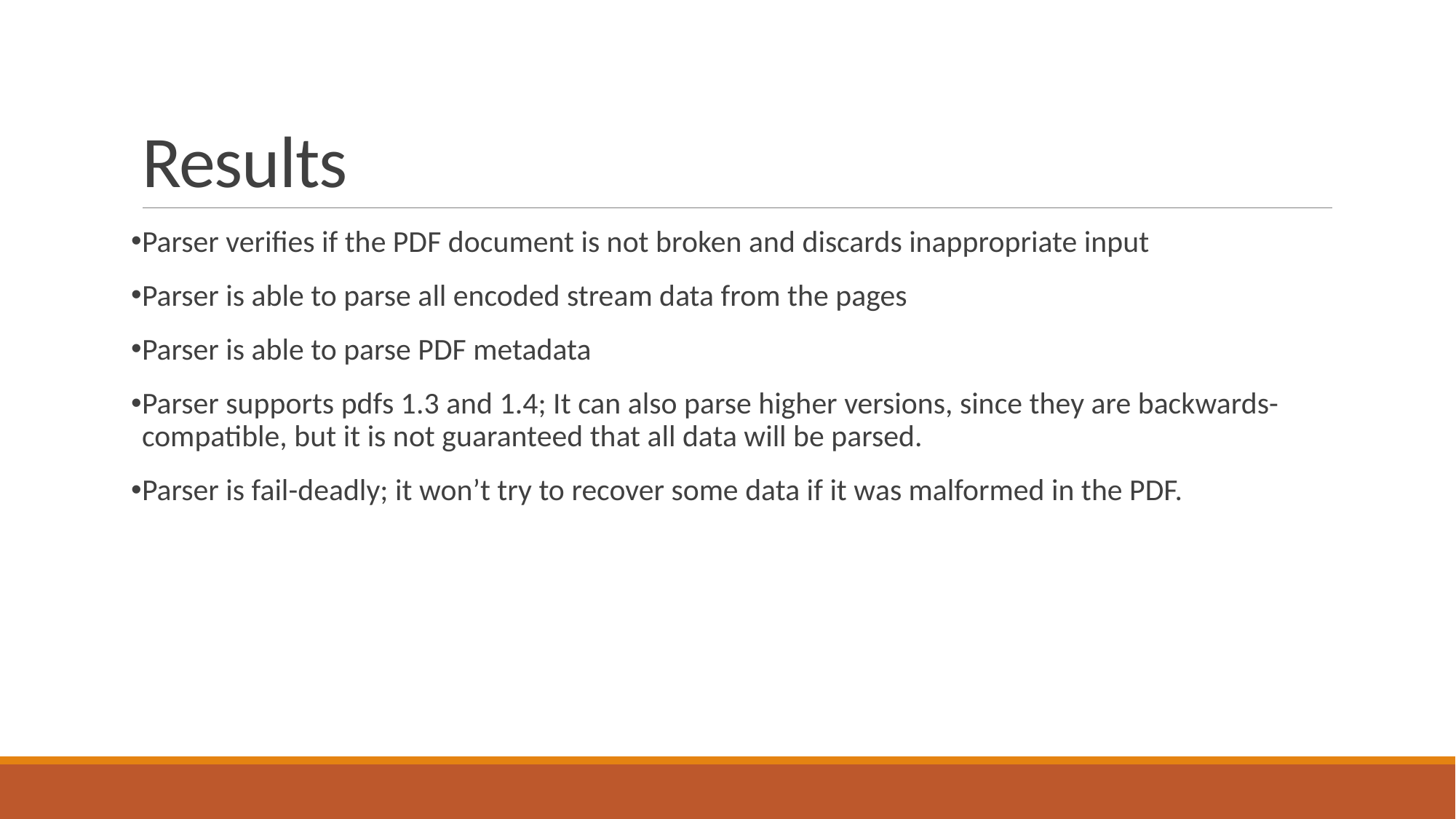

# Results
Parser verifies if the PDF document is not broken and discards inappropriate input
Parser is able to parse all encoded stream data from the pages
Parser is able to parse PDF metadata
Parser supports pdfs 1.3 and 1.4; It can also parse higher versions, since they are backwards-compatible, but it is not guaranteed that all data will be parsed.
Parser is fail-deadly; it won’t try to recover some data if it was malformed in the PDF.